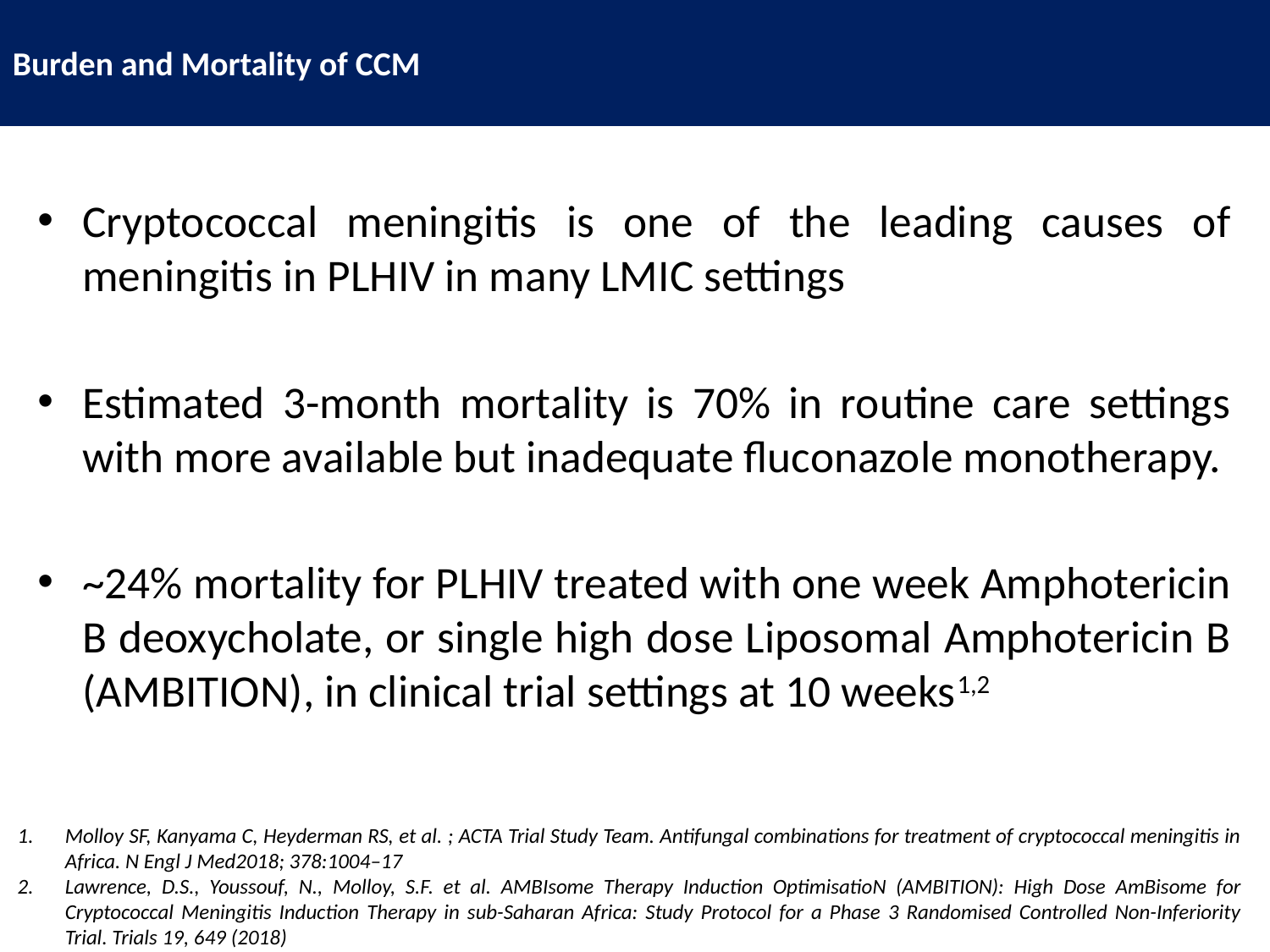

Burden and Mortality of CCM
Cryptococcal meningitis is one of the leading causes of meningitis in PLHIV in many LMIC settings

Estimated 3-month mortality is 70% in routine care settings with more available but inadequate fluconazole monotherapy.

~24% mortality for PLHIV treated with one week Amphotericin B deoxycholate, or single high dose Liposomal Amphotericin B (AMBITION), in clinical trial settings at 10 weeks1,2

Molloy SF, Kanyama C, Heyderman RS, et al. ; ACTA Trial Study Team. Antifungal combinations for treatment of cryptococcal meningitis in Africa. N Engl J Med2018; 378:1004–17
Lawrence, D.S., Youssouf, N., Molloy, S.F. et al. AMBIsome Therapy Induction OptimisatioN (AMBITION): High Dose AmBisome for Cryptococcal Meningitis Induction Therapy in sub-Saharan Africa: Study Protocol for a Phase 3 Randomised Controlled Non-Inferiority Trial. Trials 19, 649 (2018)